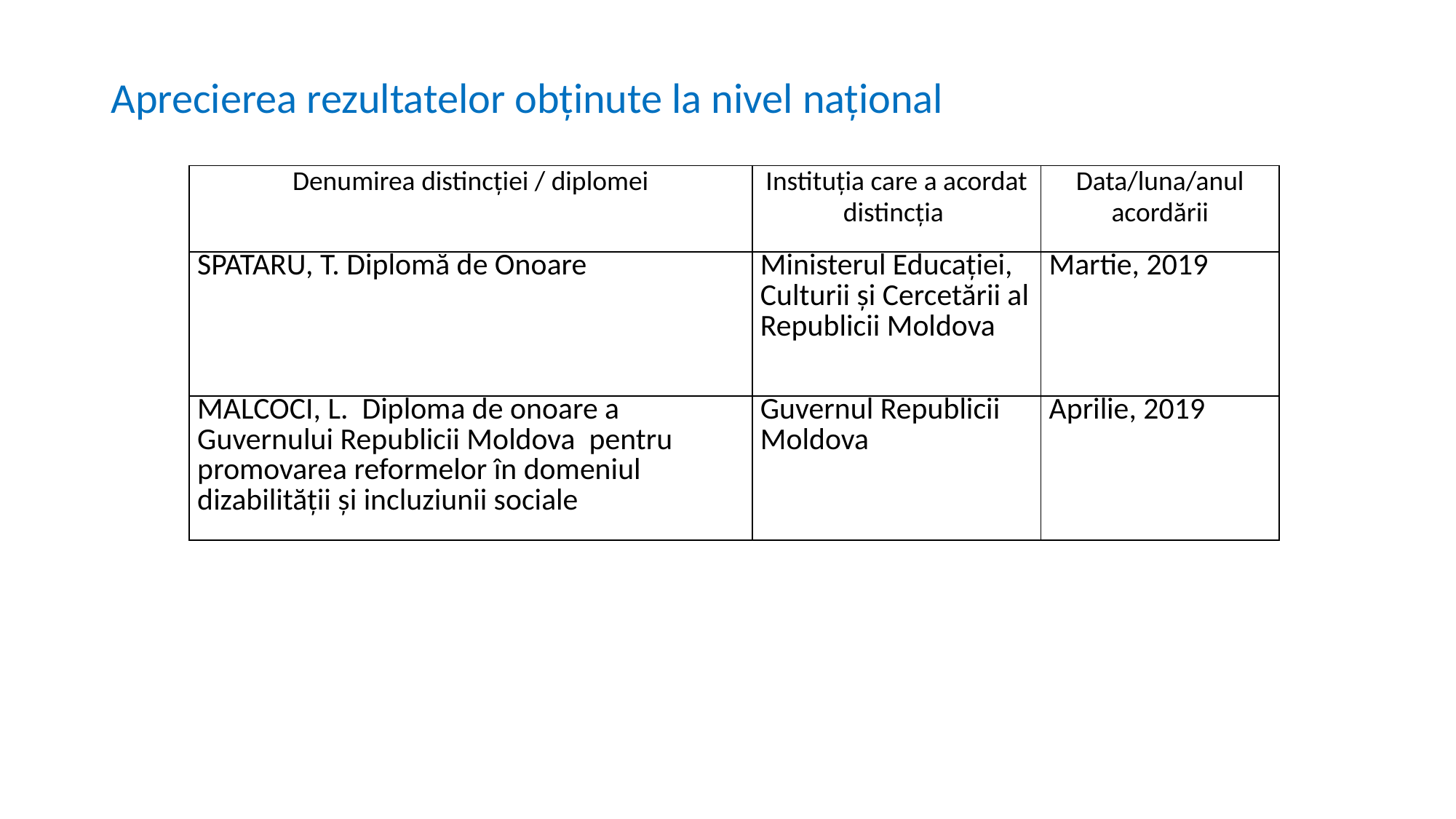

Aprecierea rezultatelor obținute la nivel național
| Denumirea distincției / diplomei | Instituția care a acordat distincția | Data/luna/anul acordării |
| --- | --- | --- |
| SPATARU, T. Diplomă de Onoare | Ministerul Educației, Culturii și Cercetării al Republicii Moldova | Martie, 2019 |
| MALCOCI, L. Diploma de onoare a Guvernului Republicii Moldova pentru promovarea reformelor în domeniul dizabilității și incluziunii sociale | Guvernul Republicii Moldova | Aprilie, 2019 |